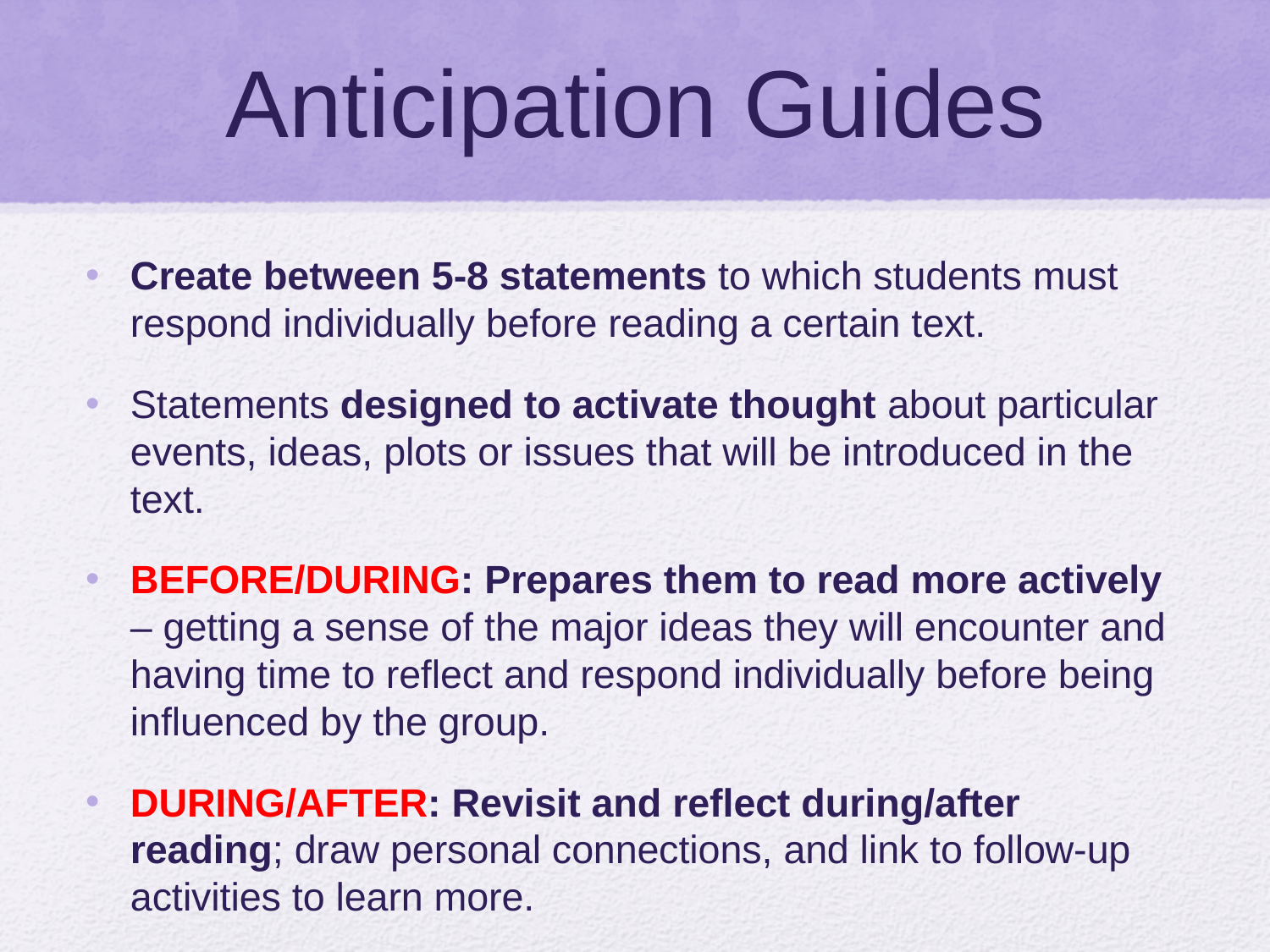

# Anticipation Guides
Create between 5-8 statements to which students must respond individually before reading a certain text.
Statements designed to activate thought about particular events, ideas, plots or issues that will be introduced in the text.
BEFORE/DURING: Prepares them to read more actively – getting a sense of the major ideas they will encounter and having time to reflect and respond individually before being influenced by the group.
DURING/AFTER: Revisit and reflect during/after reading; draw personal connections, and link to follow-up activities to learn more.